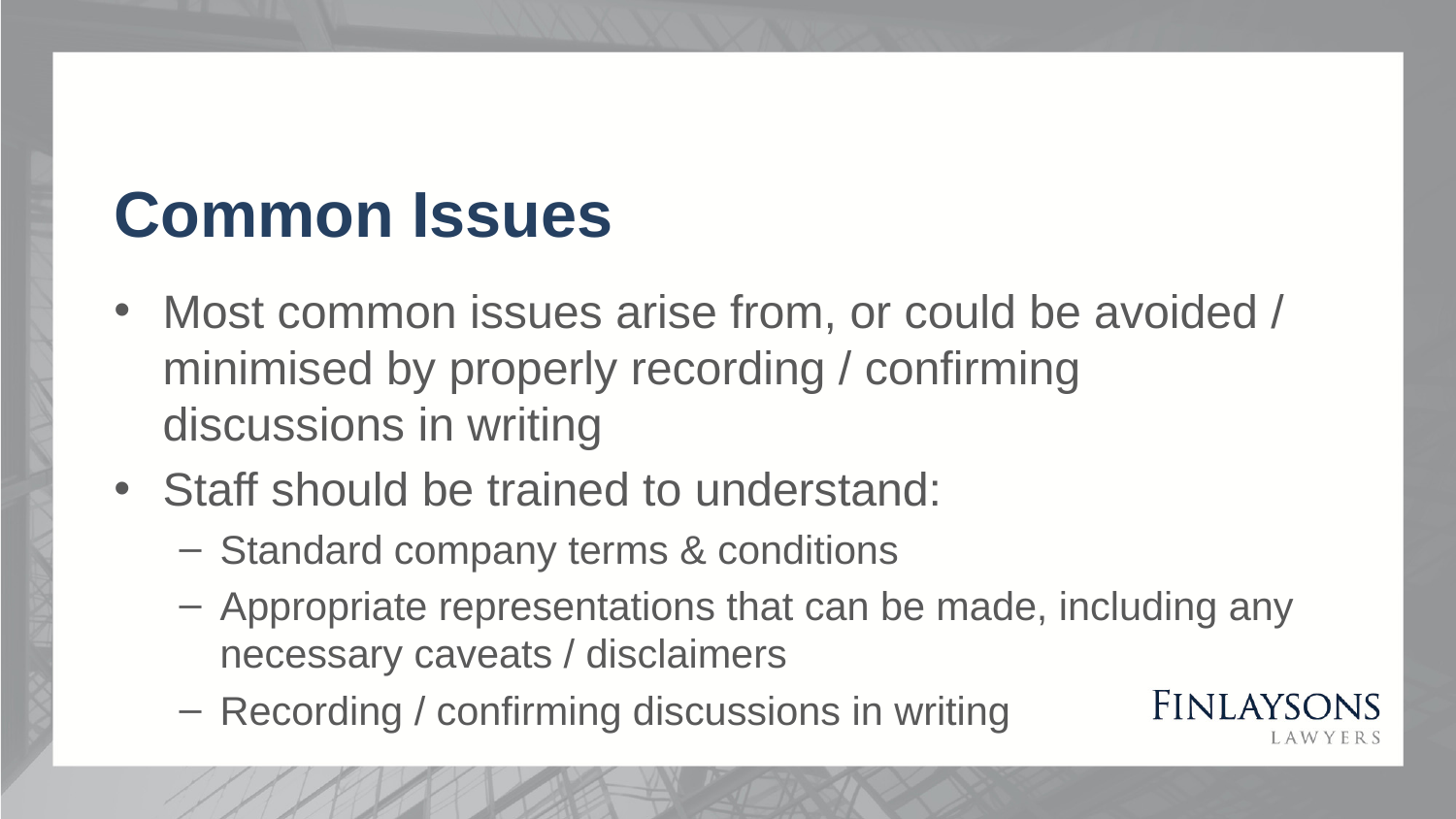

# Common Issues
Most common issues arise from, or could be avoided / minimised by properly recording / confirming discussions in writing
Staff should be trained to understand:
Standard company terms & conditions
Appropriate representations that can be made, including any necessary caveats / disclaimers
Recording / confirming discussions in writing